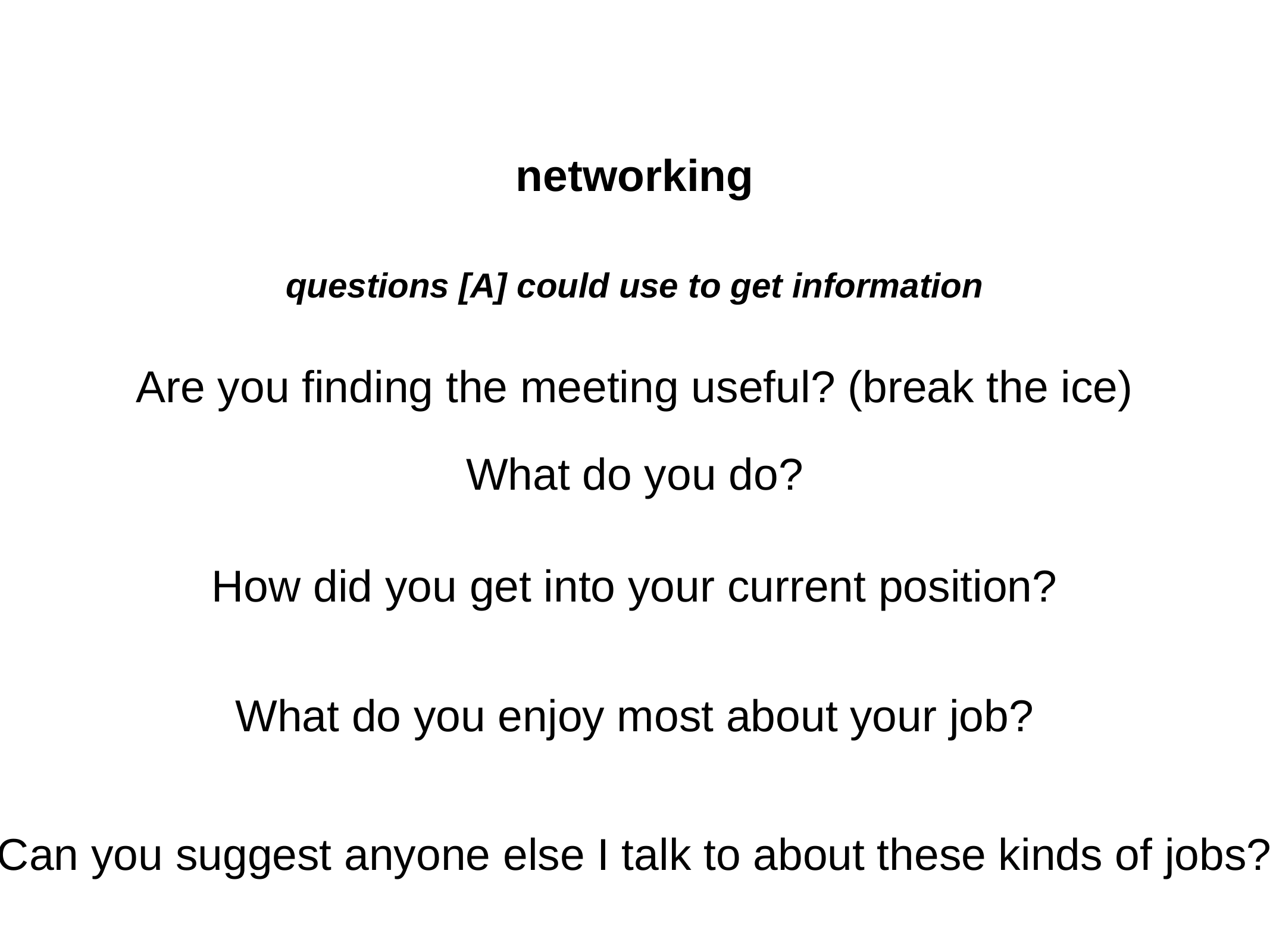

networking
questions [A] could use to get information
Are you finding the meeting useful? (break the ice)
What do you do?
How did you get into your current position?
What do you enjoy most about your job?
Can you suggest anyone else I talk to about these kinds of jobs?